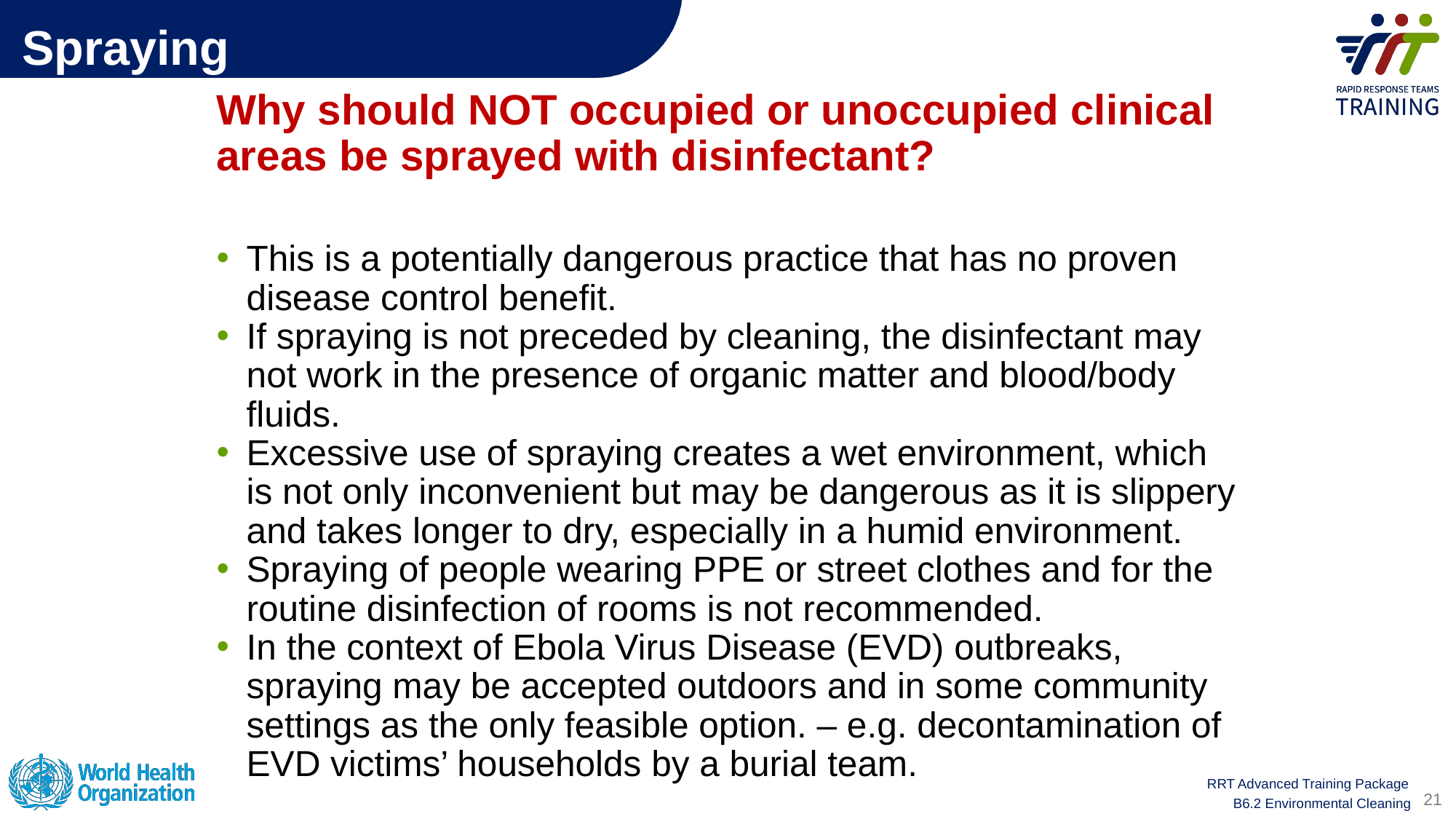

Spraying
Why should NOT occupied or unoccupied clinical areas be sprayed with disinfectant?

This is a potentially dangerous practice that has no proven disease control benefit.
If spraying is not preceded by cleaning, the disinfectant may not work in the presence of organic matter and blood/body fluids.
Excessive use of spraying creates a wet environment, which is not only inconvenient but may be dangerous as it is slippery and takes longer to dry, especially in a humid environment.
Spraying of people wearing PPE or street clothes and for the routine disinfection of rooms is not recommended.
In the context of Ebola Virus Disease (EVD) outbreaks, spraying may be accepted outdoors and in some community settings as the only feasible option. – e.g. decontamination of EVD victims’ households by a burial team.